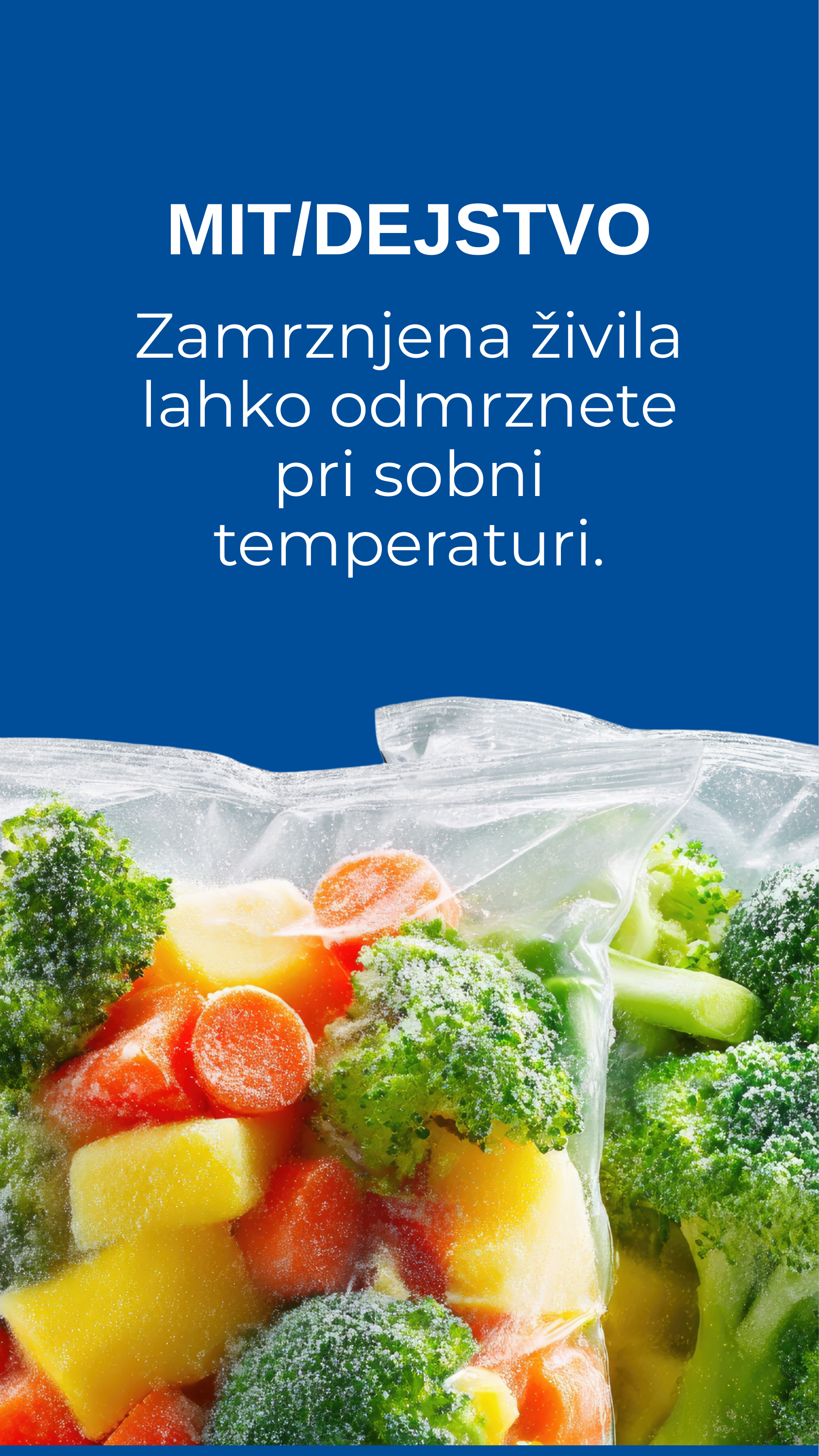

MIT/DEJSTVO
Zamrznjena živila lahko odmrznete pri sobni temperaturi.